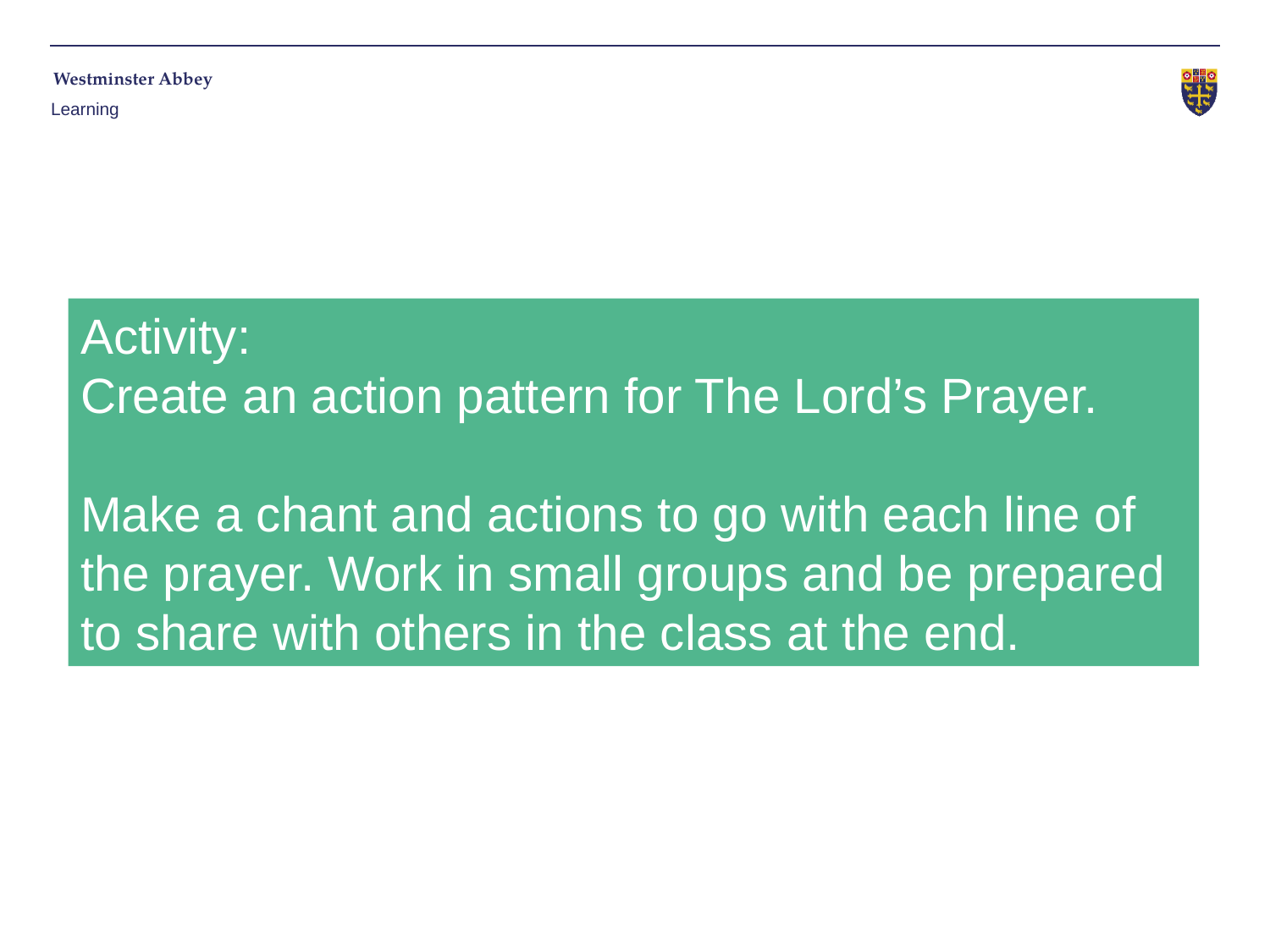

Learning
Activity:
Create an action pattern for The Lord’s Prayer.

Make a chant and actions to go with each line of the prayer. Work in small groups and be prepared to share with others in the class at the end.